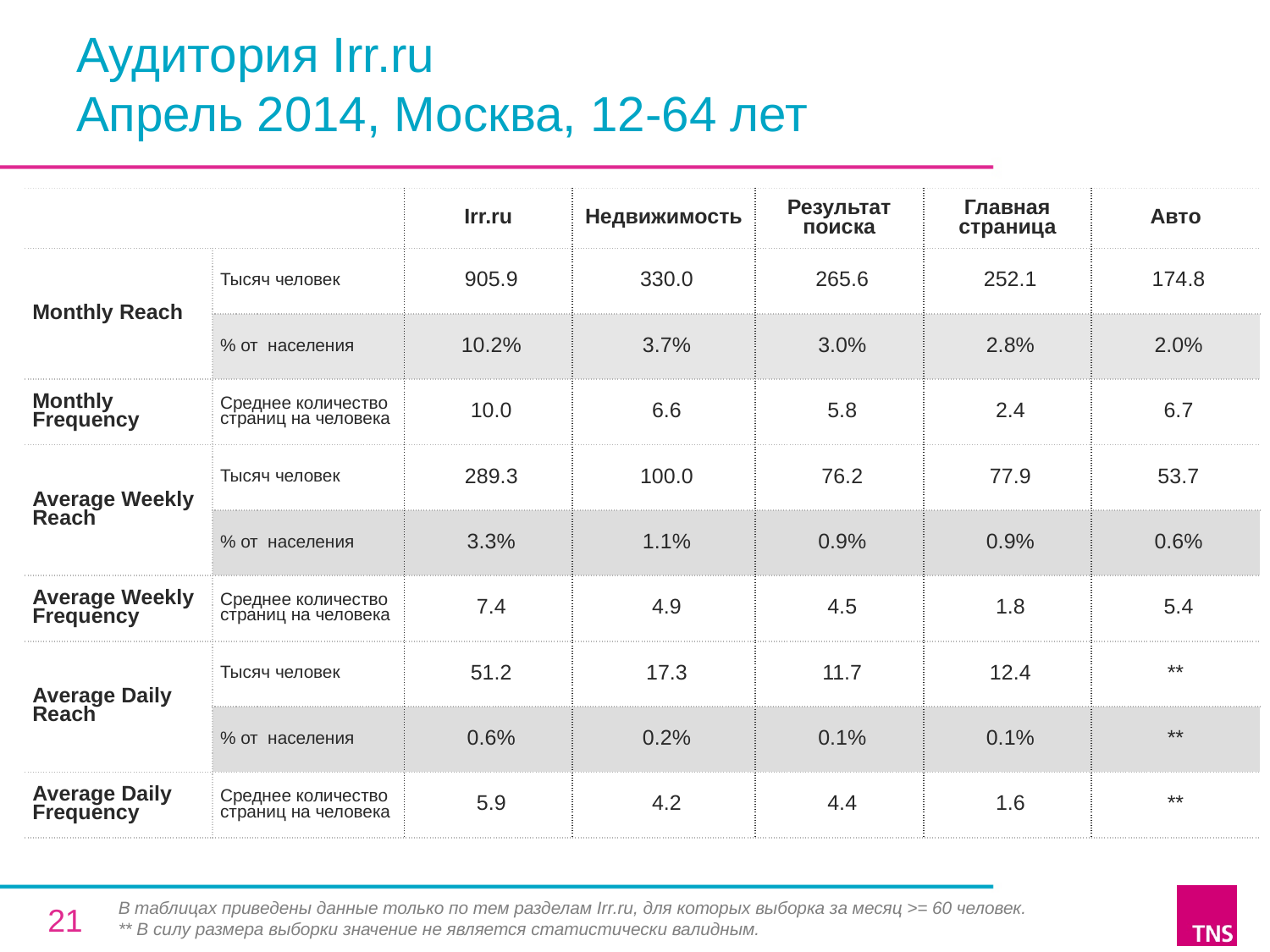

# Аудитория Irr.ru Апрель 2014, Москва, 12-64 лет
|  |  | Irr.ru | Недвижимость | Результат поиска | Главная страница | Авто |
| --- | --- | --- | --- | --- | --- | --- |
| Monthly Reach | Тысяч человек | 905.9 | 330.0 | 265.6 | 252.1 | 174.8 |
|  | % от населения | 10.2% | 3.7% | 3.0% | 2.8% | 2.0% |
| Monthly Frequency | Среднее количество страниц на человека | 10.0 | 6.6 | 5.8 | 2.4 | 6.7 |
| Average Weekly Reach | Тысяч человек | 289.3 | 100.0 | 76.2 | 77.9 | 53.7 |
|  | % от населения | 3.3% | 1.1% | 0.9% | 0.9% | 0.6% |
| Average Weekly Frequency | Среднее количество страниц на человека | 7.4 | 4.9 | 4.5 | 1.8 | 5.4 |
| Average Daily Reach | Тысяч человек | 51.2 | 17.3 | 11.7 | 12.4 | \*\* |
|  | % от населения | 0.6% | 0.2% | 0.1% | 0.1% | \*\* |
| Average Daily Frequency | Среднее количество страниц на человека | 5.9 | 4.2 | 4.4 | 1.6 | \*\* |
В таблицах приведены данные только по тем разделам Irr.ru, для которых выборка за месяц >= 60 человек.
** В силу размера выборки значение не является статистически валидным.
21